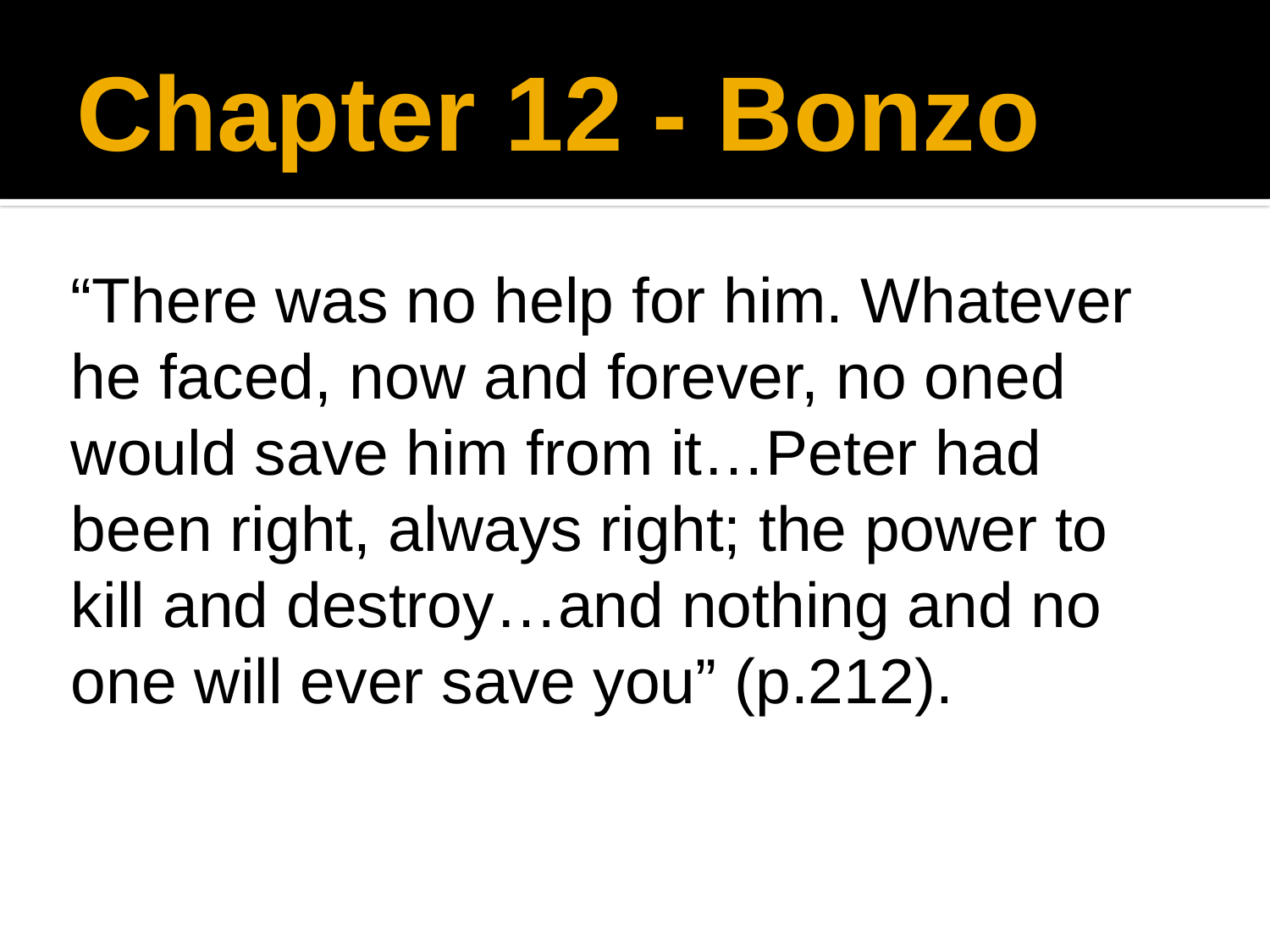

# Chapter 12 - Bonzo
“There was no help for him. Whatever he faced, now and forever, no oned would save him from it…Peter had been right, always right; the power to kill and destroy…and nothing and no one will ever save you” (p.212).